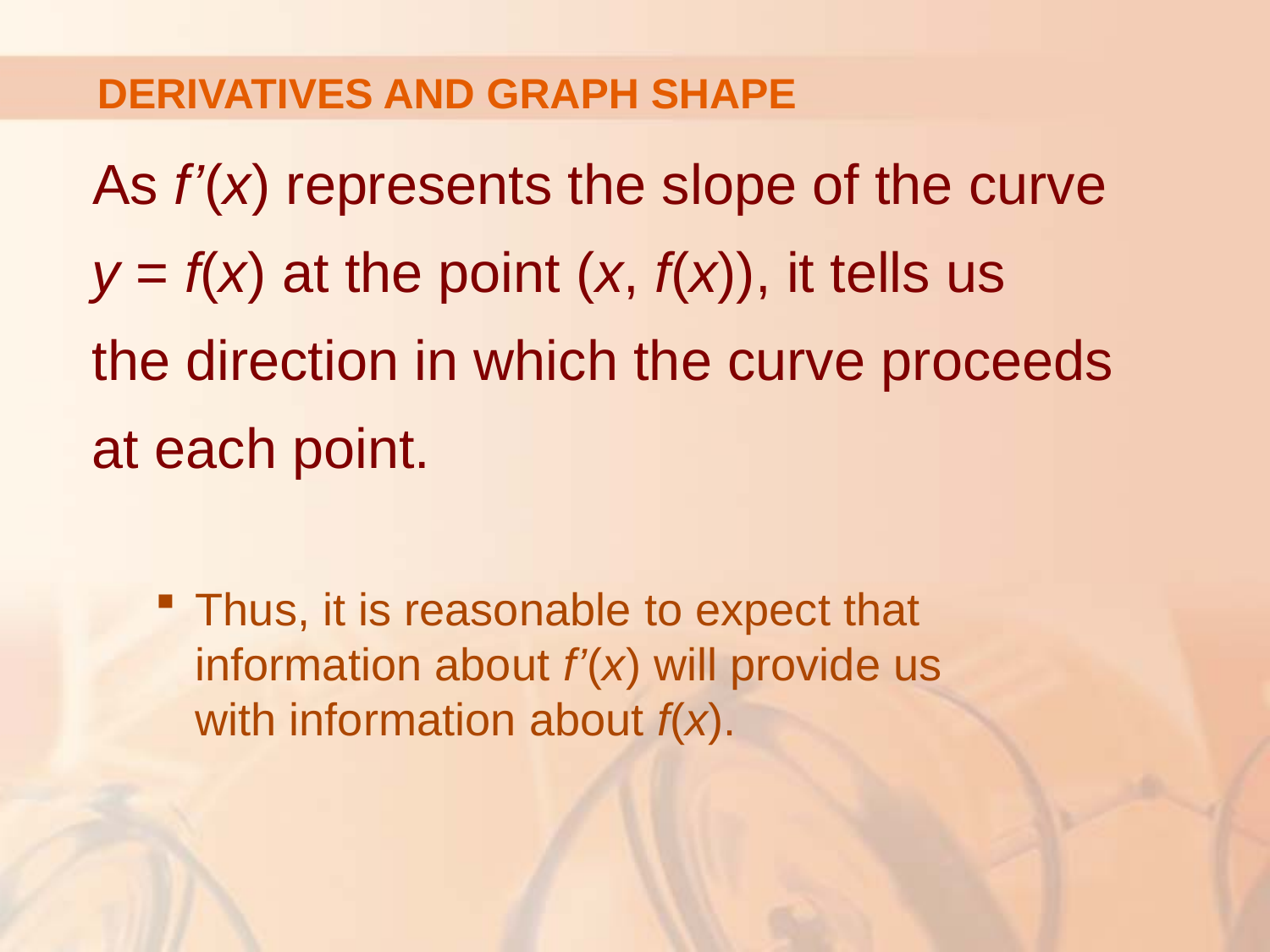

# DERIVATIVES AND GRAPH SHAPE
As f’(x) represents the slope of the curve
y = f(x) at the point (x, f(x)), it tells us
the direction in which the curve proceeds
at each point.

Thus, it is reasonable to expect that
information about f’(x) will provide us
with information about f(x).